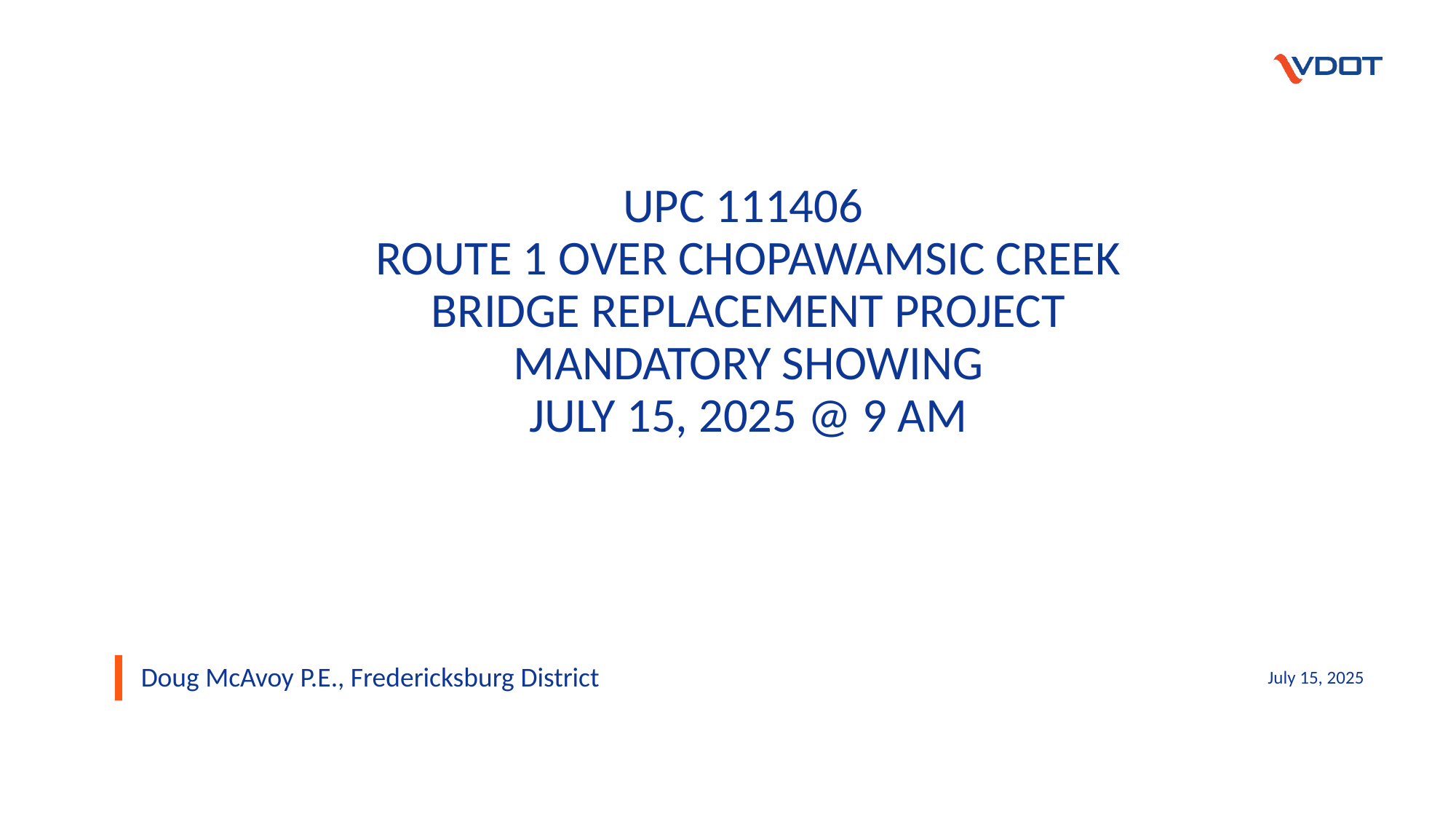

# UPC 111406 Route 1 over Chopawamsic Creek Bridge Replacement Project mandatory Showing July 15, 2025 @ 9 AM
Doug McAvoy P.E., Fredericksburg District
July 15, 2025